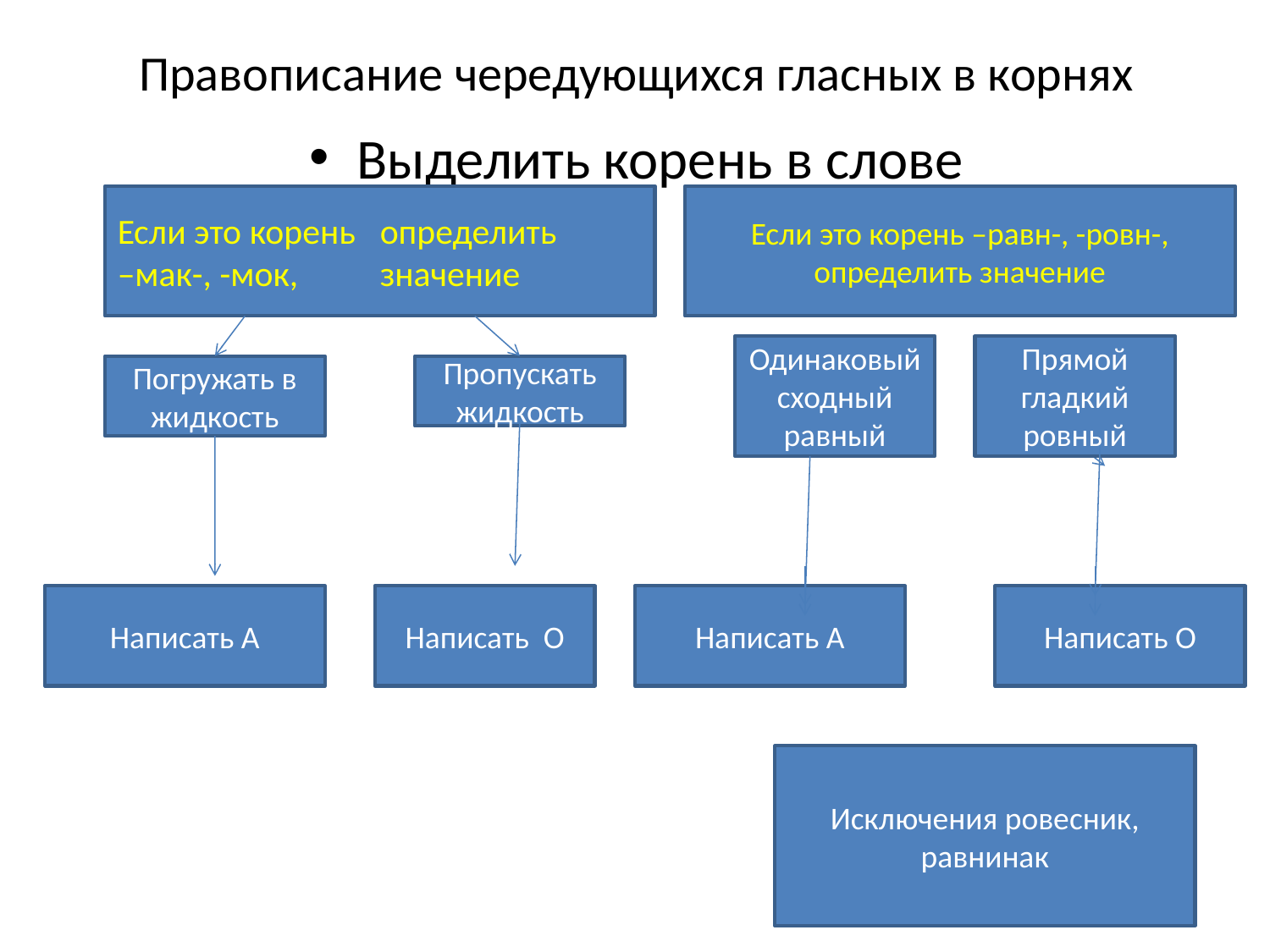

# Правописание чередующихся гласных в корнях
Выделить корень в слове
Если это корень –мак-, -мок, определить значение
Если это корень –равн-, -ровн-, определить значение
Одинаковый сходный
равный
Прямой гладкий ровный
Погружать в жидкость
Пропускать жидкость
Написать А
Написать  О
Написать А
Написать О
Исключения ровесник, равнинак